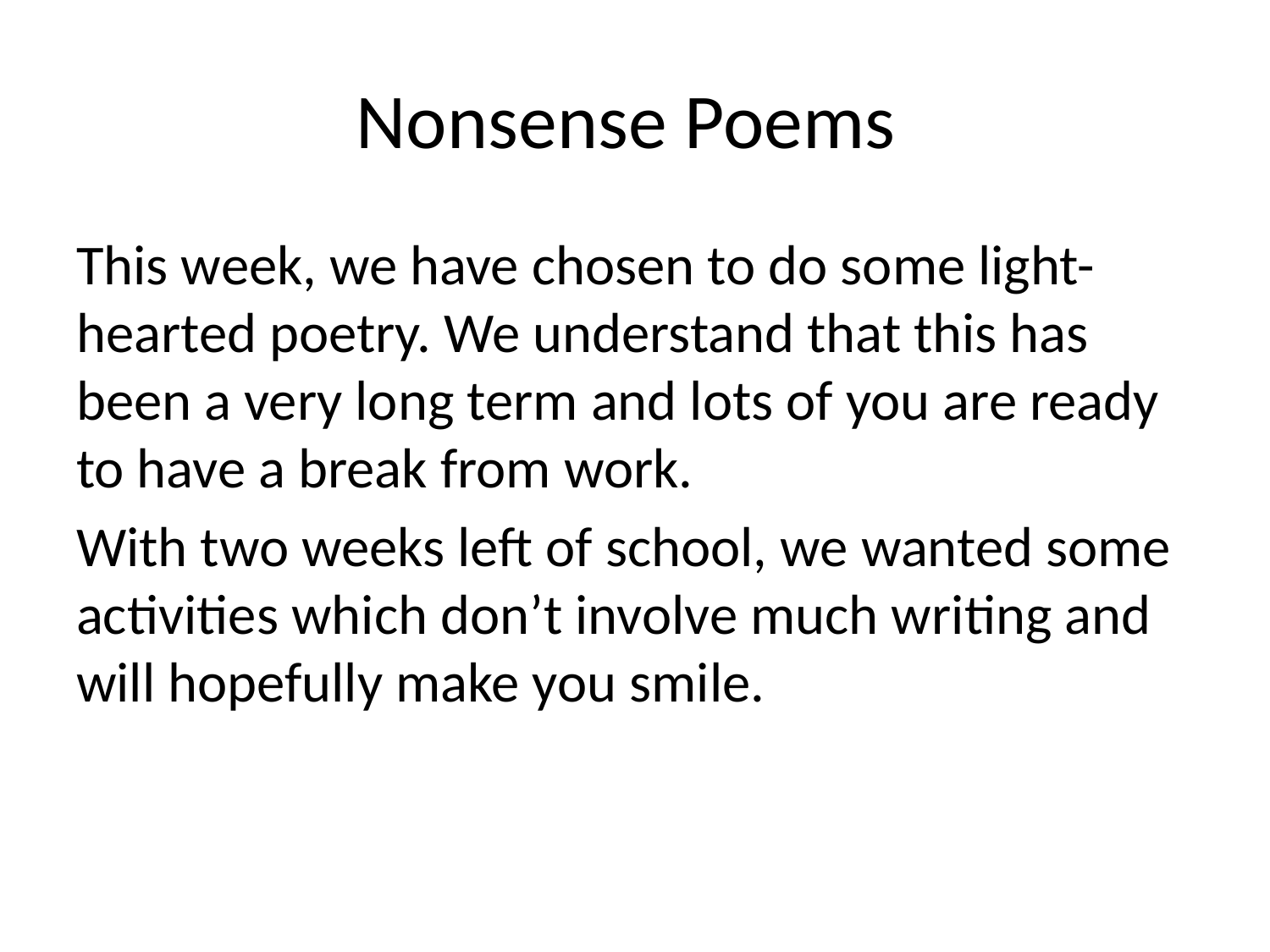

# Nonsense Poems
This week, we have chosen to do some light-hearted poetry. We understand that this has been a very long term and lots of you are ready to have a break from work.
With two weeks left of school, we wanted some activities which don’t involve much writing and will hopefully make you smile.